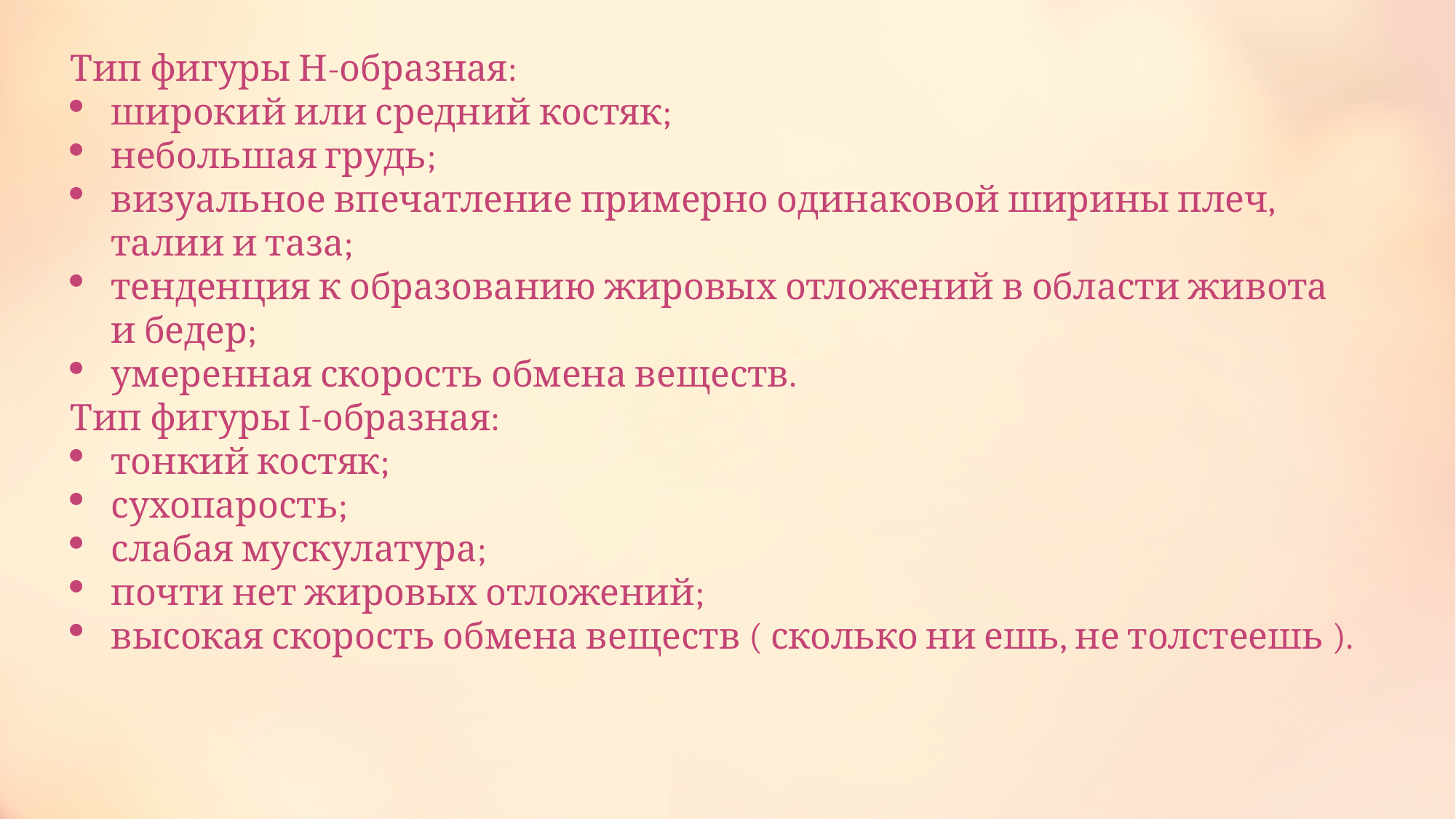

Тип фигуры Н-образная:
широкий или средний костяк;
небольшая грудь;
визуальное впечатление примерно одинаковой ширины плеч, талии и таза;
тенденция к образованию жировых отложений в области живота и бедер;
умеренная скорость обмена веществ.
Тип фигуры I-образная:
тонкий костяк;
сухопарость;
слабая мускулатура;
почти нет жировых отложений;
высокая скорость обмена веществ ( сколько ни ешь, не толстеешь ).